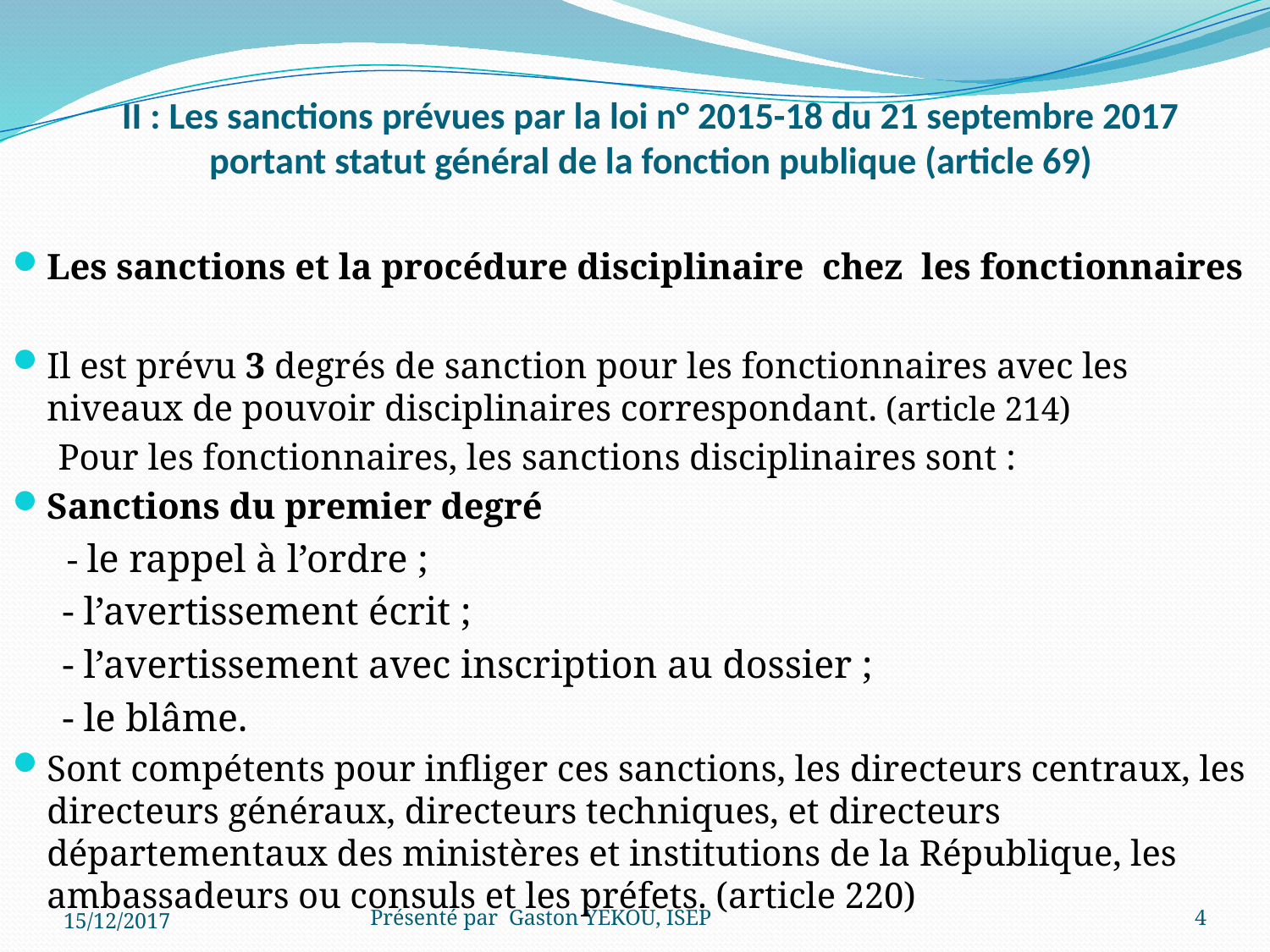

# II : Les sanctions prévues par la loi n° 2015-18 du 21 septembre 2017 portant statut général de la fonction publique (article 69)
Les sanctions et la procédure disciplinaire  chez  les fonctionnaires

Il est prévu 3 degrés de sanction pour les fonctionnaires avec les niveaux de pouvoir disciplinaires correspondant. (article 214)
     Pour les fonctionnaires, les sanctions disciplinaires sont :
Sanctions du premier degré
      - le rappel à l’ordre ;
     - l’avertissement écrit ;
     - l’avertissement avec inscription au dossier ;
     - le blâme.
Sont compétents pour infliger ces sanctions, les directeurs centraux, les directeurs généraux, directeurs techniques, et directeurs départementaux des ministères et institutions de la République, les ambassadeurs ou consuls et les préfets. (article 220)

15/12/2017
Présenté par  Gaston YEKOU, ISEP
4